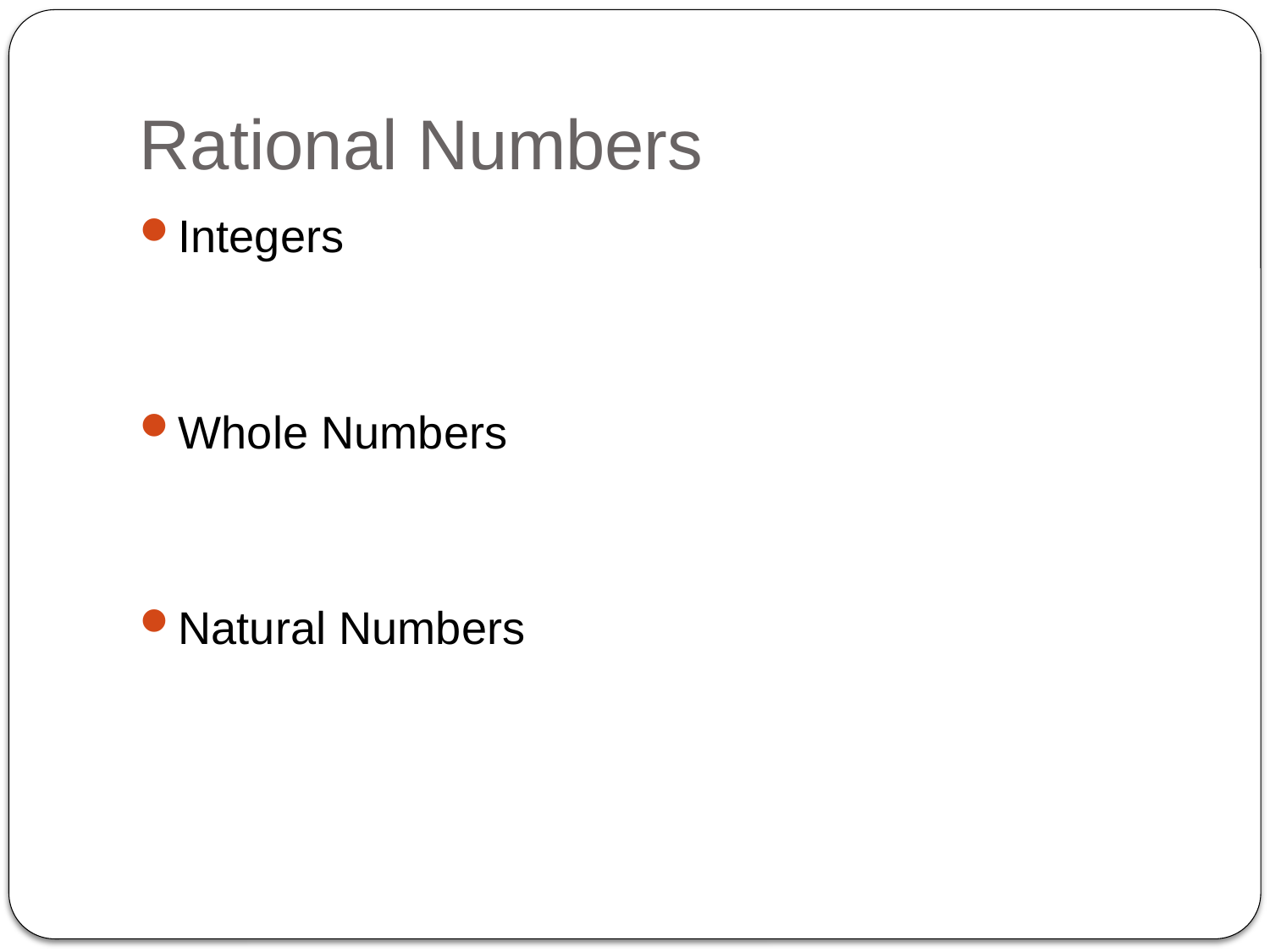

# Rational Numbers
Integers

Whole Numbers

Natural Numbers